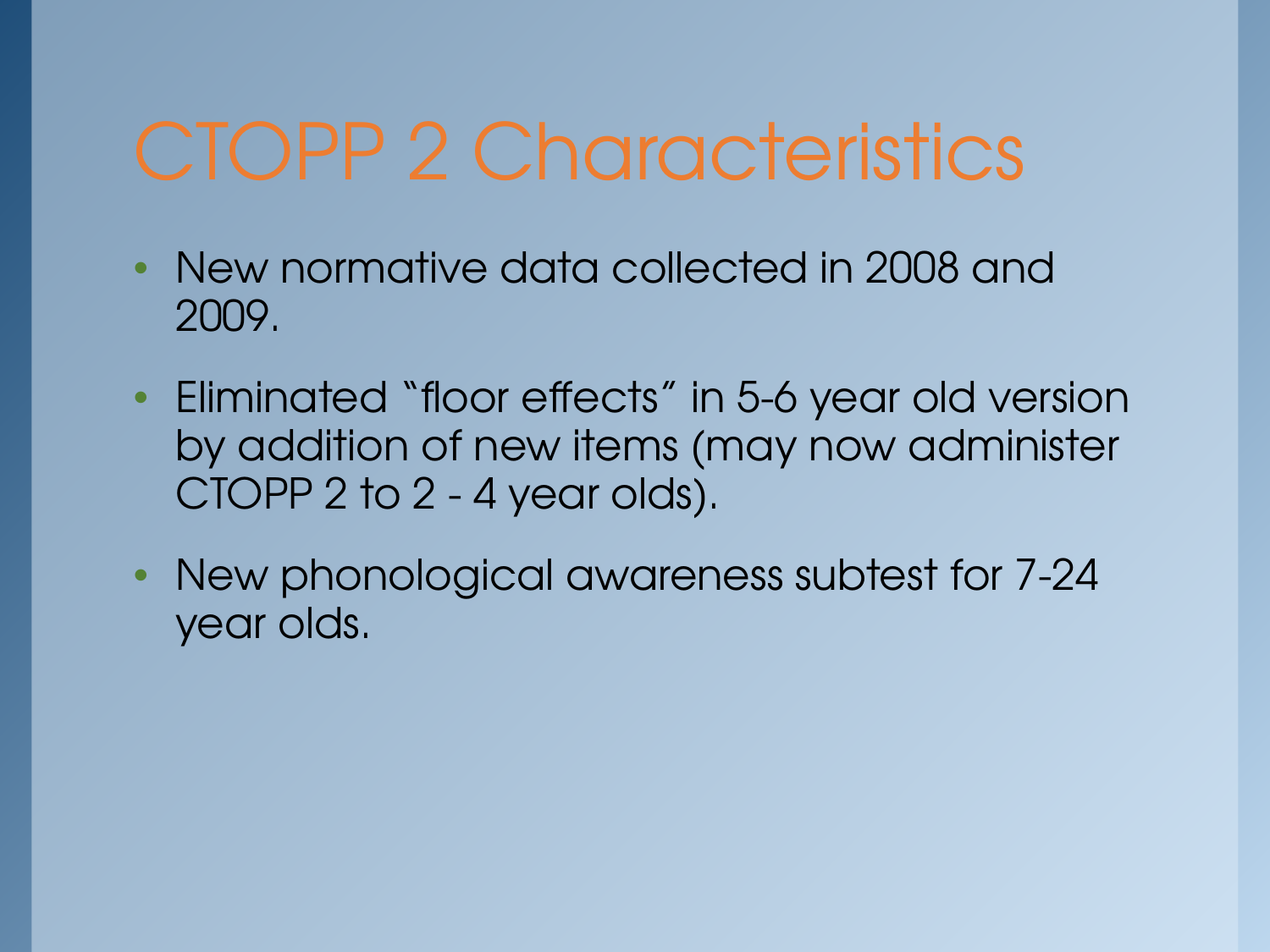

# CTOPP 2 Characteristics
New normative data collected in 2008 and 2009.
Eliminated “floor effects” in 5-6 year old version by addition of new items (may now administer CTOPP 2 to 2 - 4 year olds).
New phonological awareness subtest for 7-24 year olds.